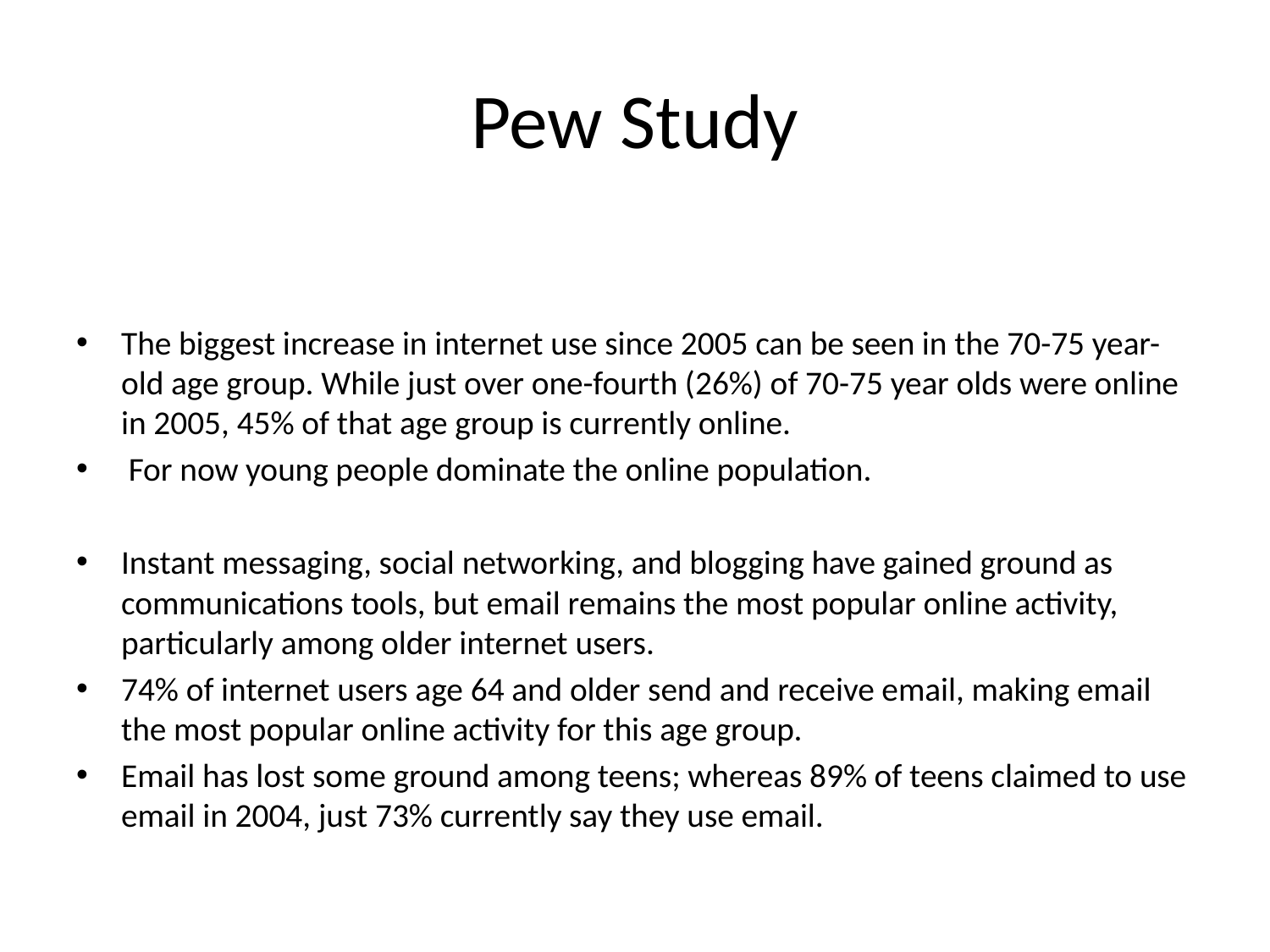

# Pew Study

The biggest increase in internet use since 2005 can be seen in the 70-75 year-old age group. While just over one-fourth (26%) of 70-75 year olds were online in 2005, 45% of that age group is currently online.
 For now young people dominate the online population.

Instant messaging, social networking, and blogging have gained ground as communications tools, but email remains the most popular online activity, particularly among older internet users.
74% of internet users age 64 and older send and receive email, making email the most popular online activity for this age group.
Email has lost some ground among teens; whereas 89% of teens claimed to use email in 2004, just 73% currently say they use email.